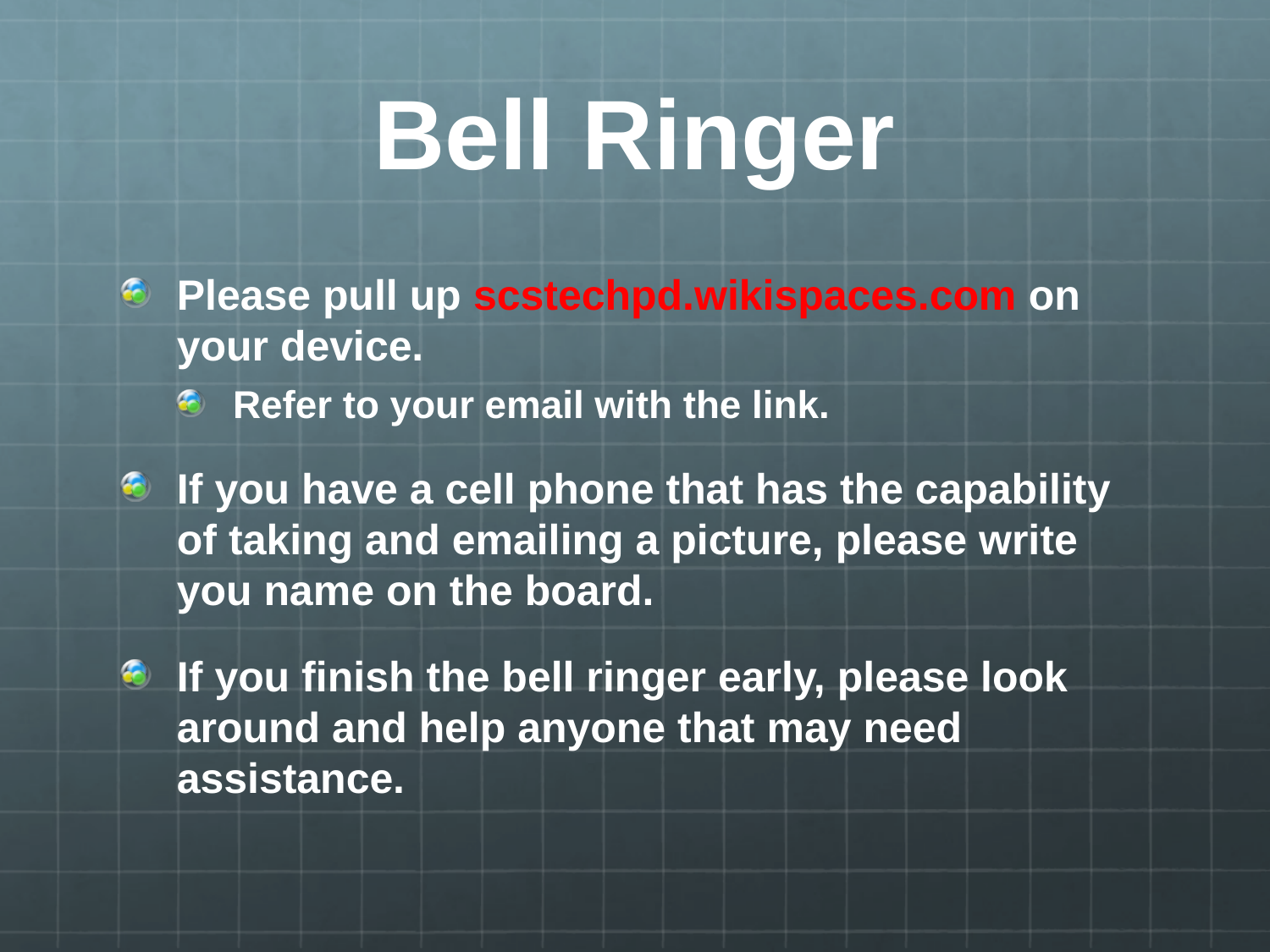

# Bell Ringer
Please pull up scstechpd.wikispaces.com on your device.
Refer to your email with the link.
If you have a cell phone that has the capability of taking and emailing a picture, please write you name on the board.
If you finish the bell ringer early, please look around and help anyone that may need assistance.